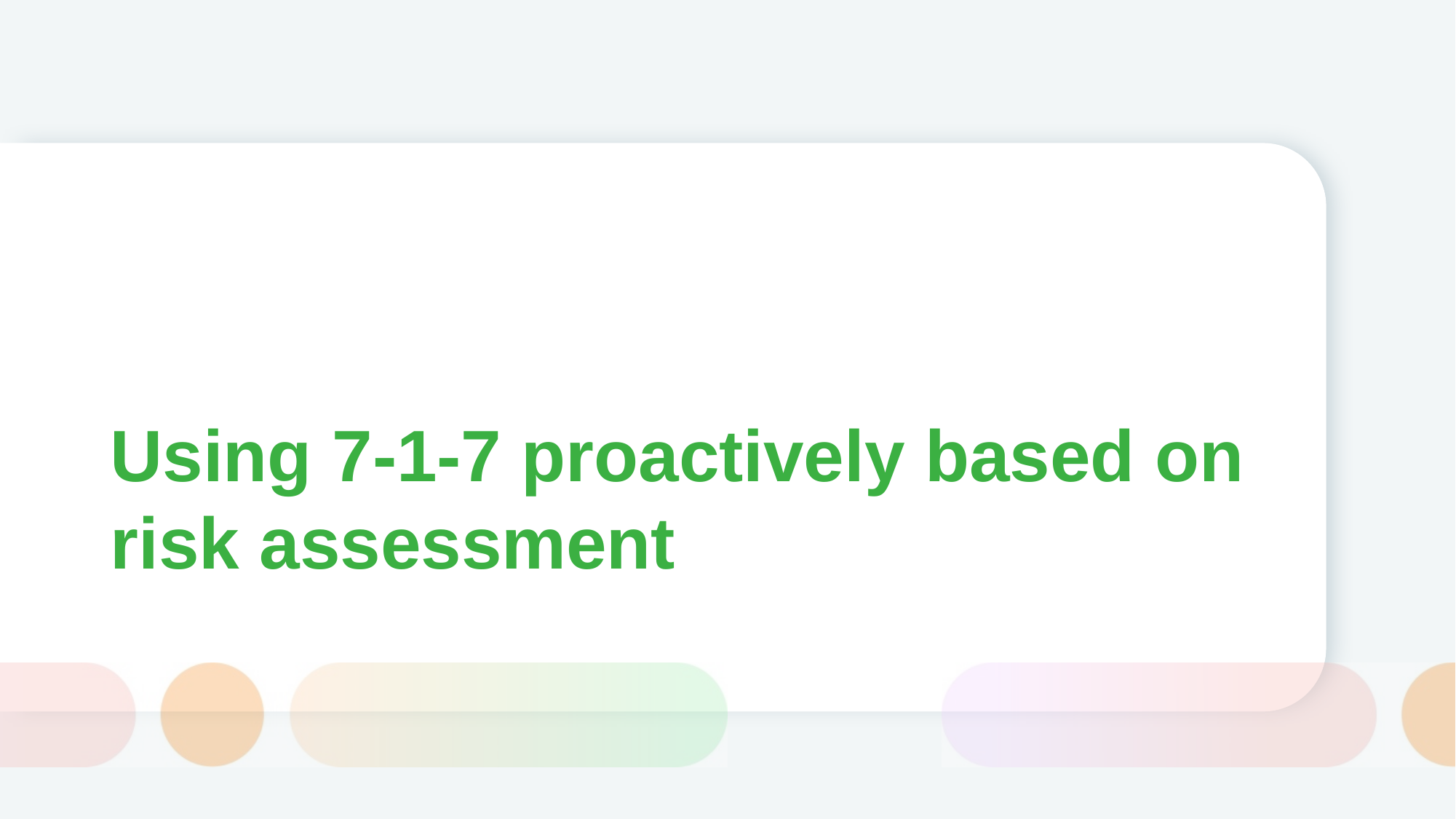

# Using 7-1-7 proactively based on risk assessment